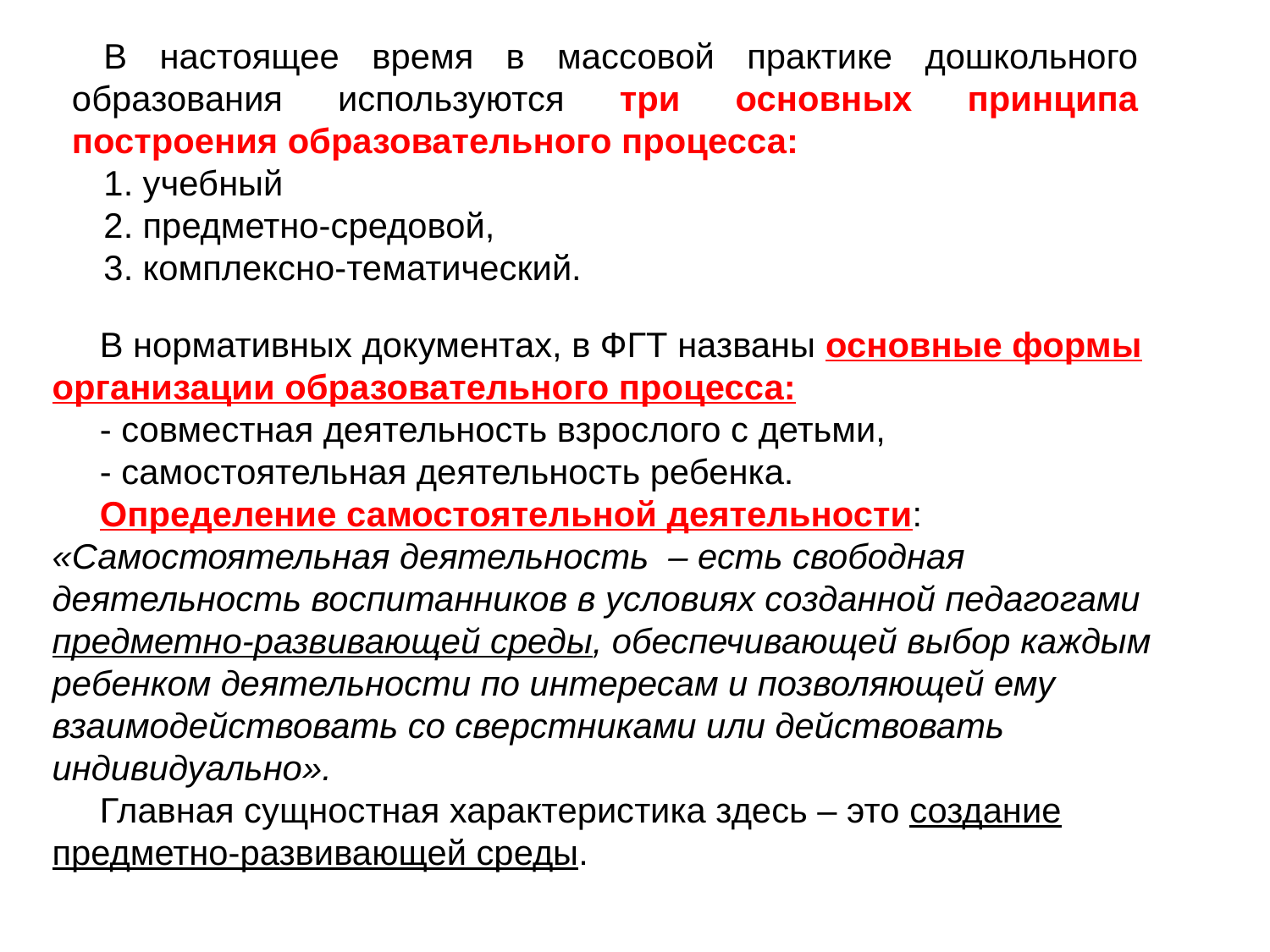

В настоящее время в массовой практике дошкольного образования используются три основных принципа построения образовательного процесса:
1. учебный
2. предметно-средовой,
3. комплексно-тематический.
В нормативных документах, в ФГТ названы основные формы организации образовательного процесса:
- совместная деятельность взрослого с детьми,
- самостоятельная деятельность ребенка.
Определение самостоятельной деятельности: «Самостоятельная деятельность  – есть свободная деятельность воспитанников в условиях созданной педагогами предметно-развивающей среды, обеспечивающей выбор каждым ребенком деятельности по интересам и позволяющей ему взаимодействовать со сверстниками или действовать индивидуально».
Главная сущностная характеристика здесь – это создание предметно-развивающей среды.